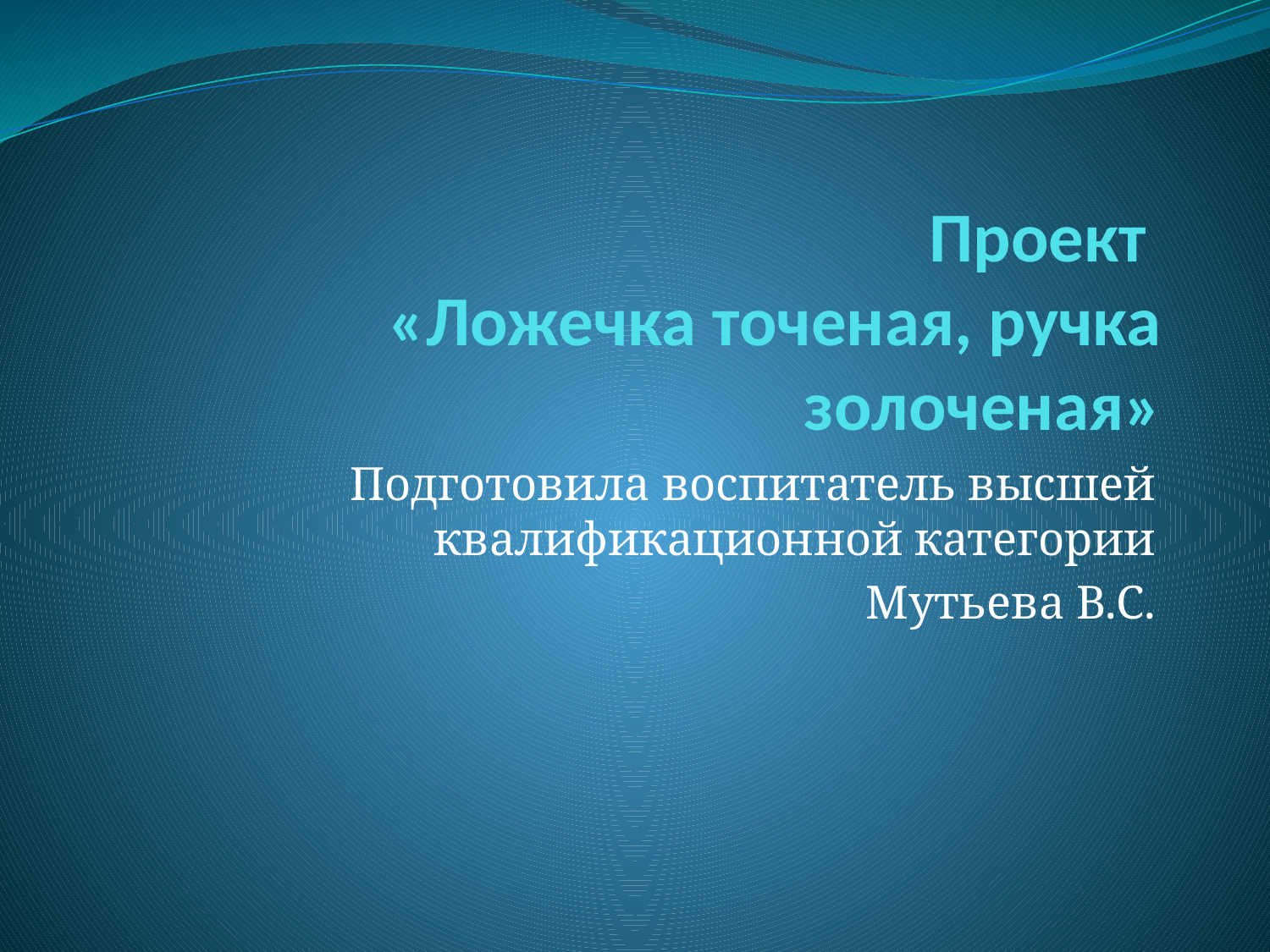

# Проект «Ложечка точеная, ручка золоченая»
Подготовила воспитатель высшей квалификационной категории
Мутьева В.С.